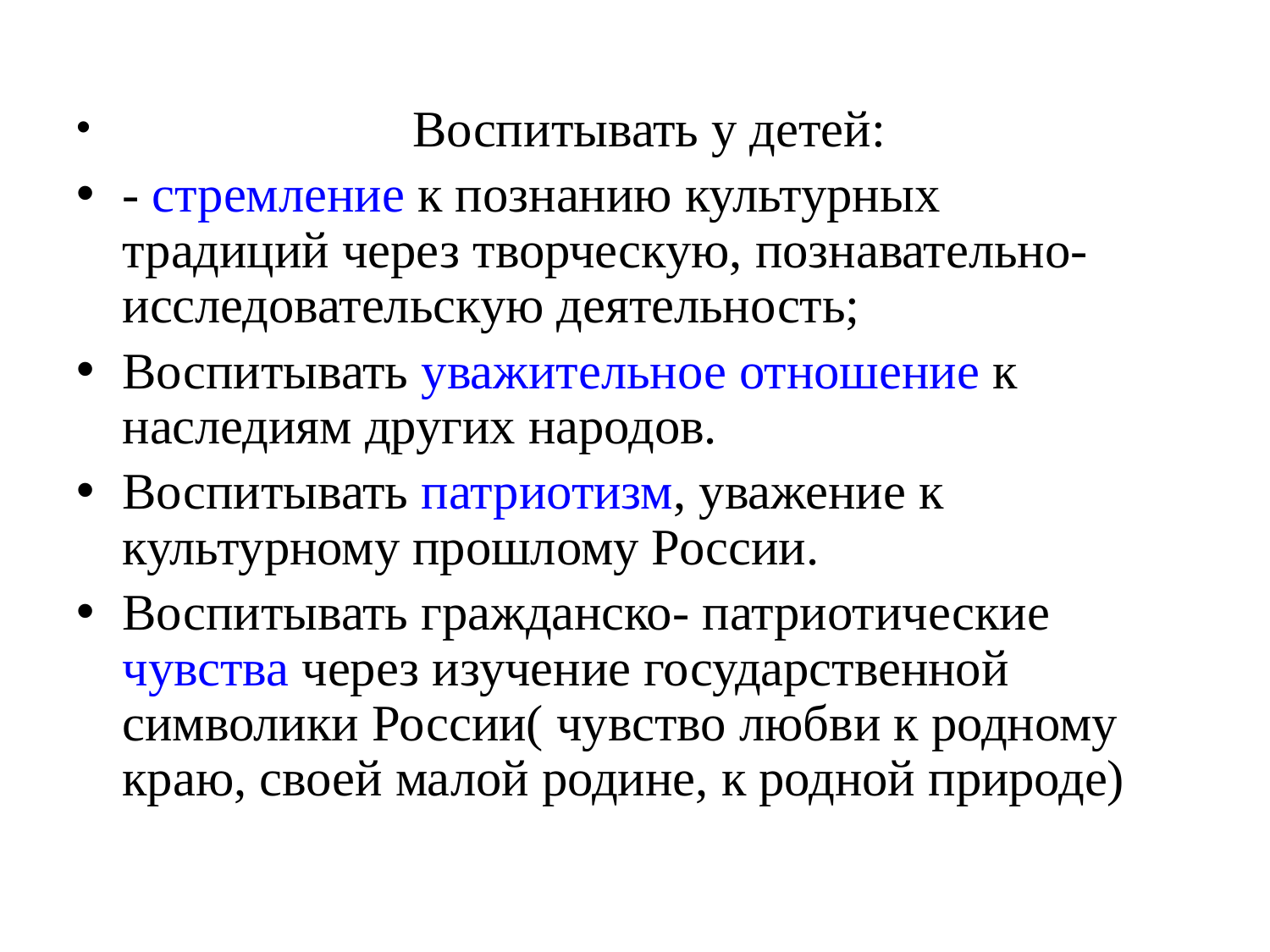

Воспитывать у детей:
- стремление к познанию культурных традиций через творческую, познавательно- исследовательскую деятельность;
Воспитывать уважительное отношение к наследиям других народов.
Воспитывать патриотизм, уважение к культурному прошлому России.
Воспитывать гражданско- патриотические чувства через изучение государственной символики России( чувство любви к родному краю, своей малой родине, к родной природе)